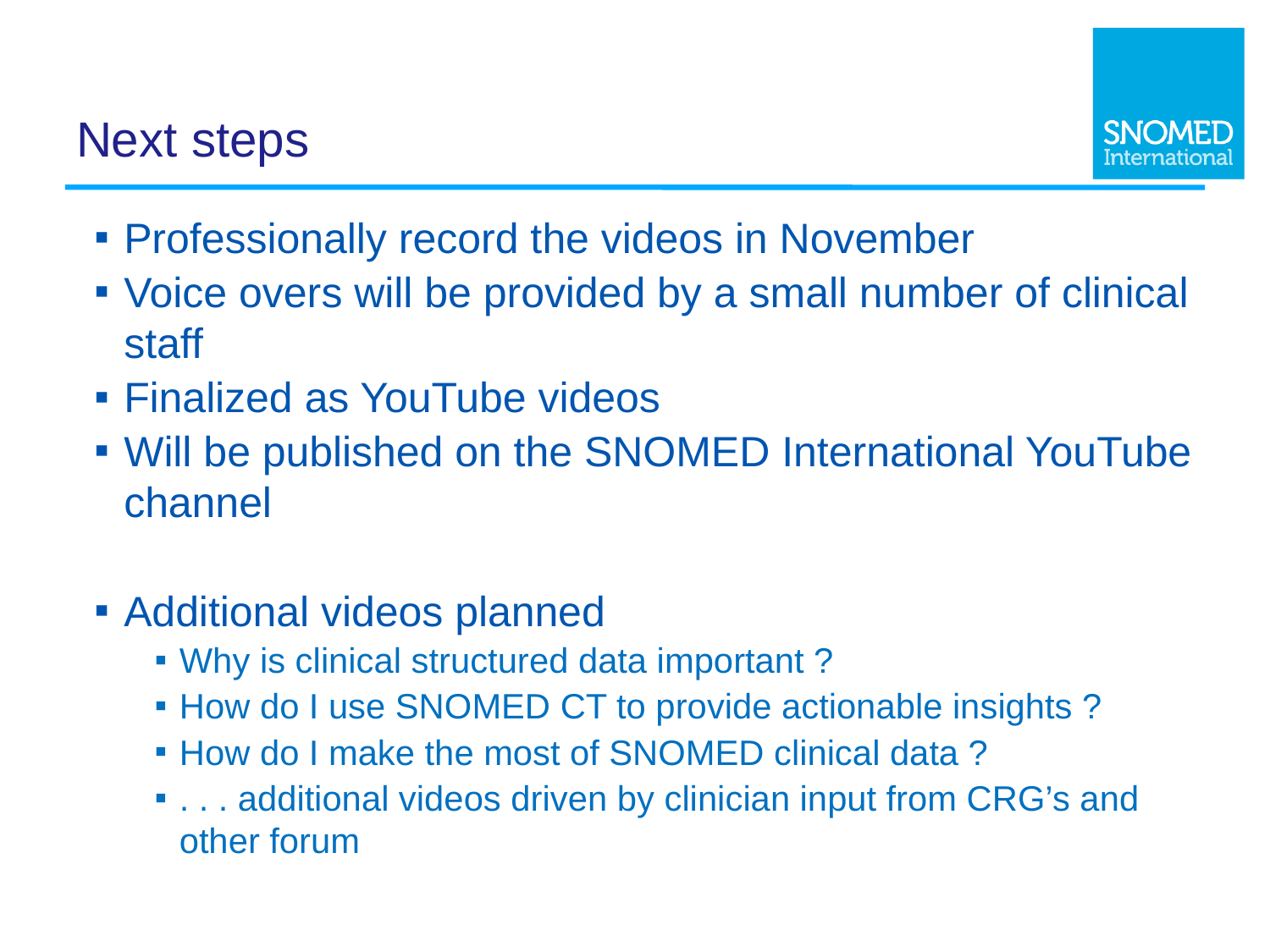

# Next steps
Professionally record the videos in November
Voice overs will be provided by a small number of clinical staff
Finalized as YouTube videos
Will be published on the SNOMED International YouTube channel

Additional videos planned
Why is clinical structured data important ?
How do I use SNOMED CT to provide actionable insights ?
How do I make the most of SNOMED clinical data ?
. . . additional videos driven by clinician input from CRG’s and other forum